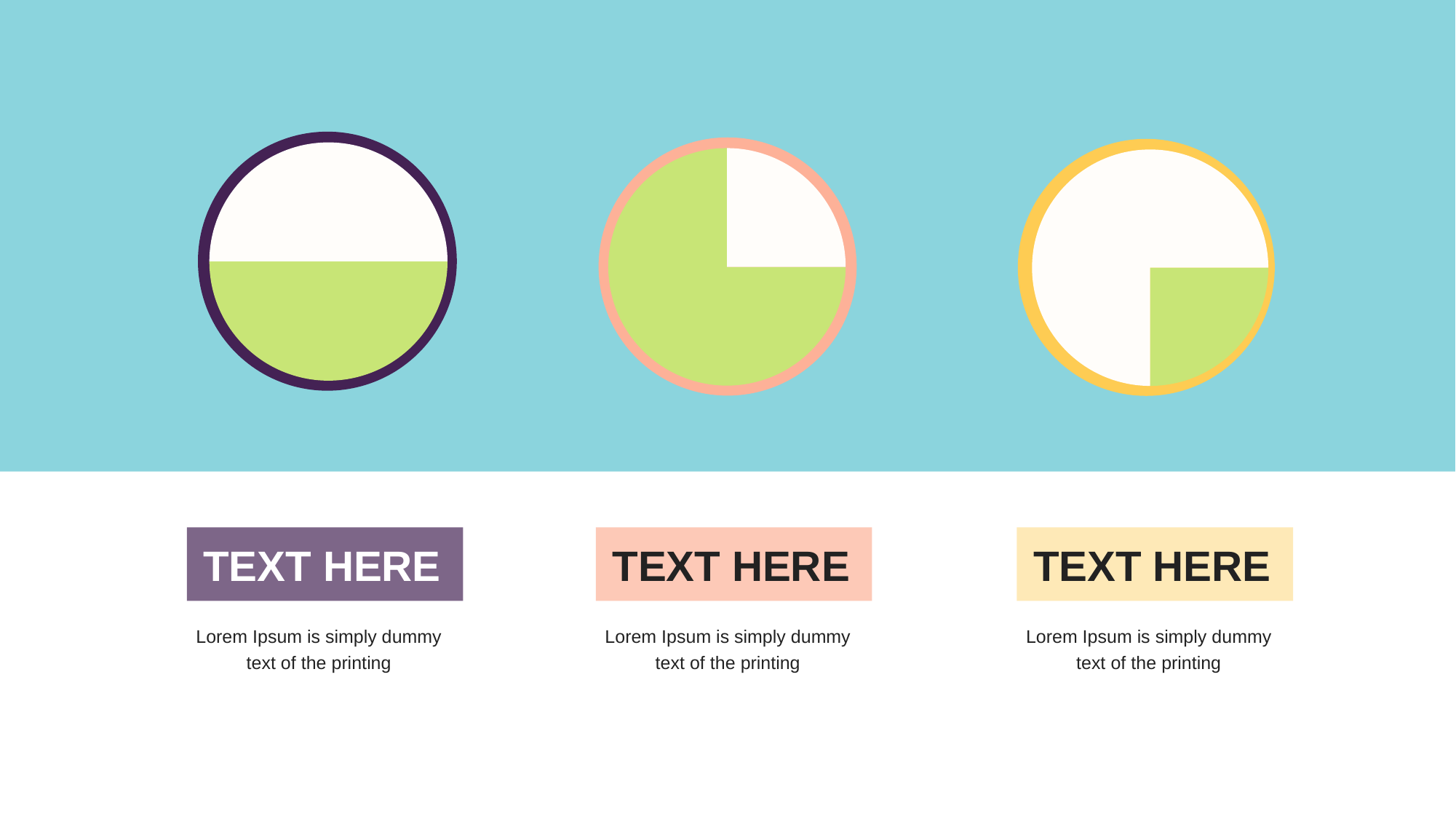

### Chart

| Category |  |
|---|---|

### Chart

| Category |  |
|---|---|

### Chart

| Category |  |
|---|---|

TEXT HERE
Lorem Ipsum is simply dummy text of the printing
TEXT HERE
Lorem Ipsum is simply dummy text of the printing
TEXT HERE
Lorem Ipsum is simply dummy text of the printing